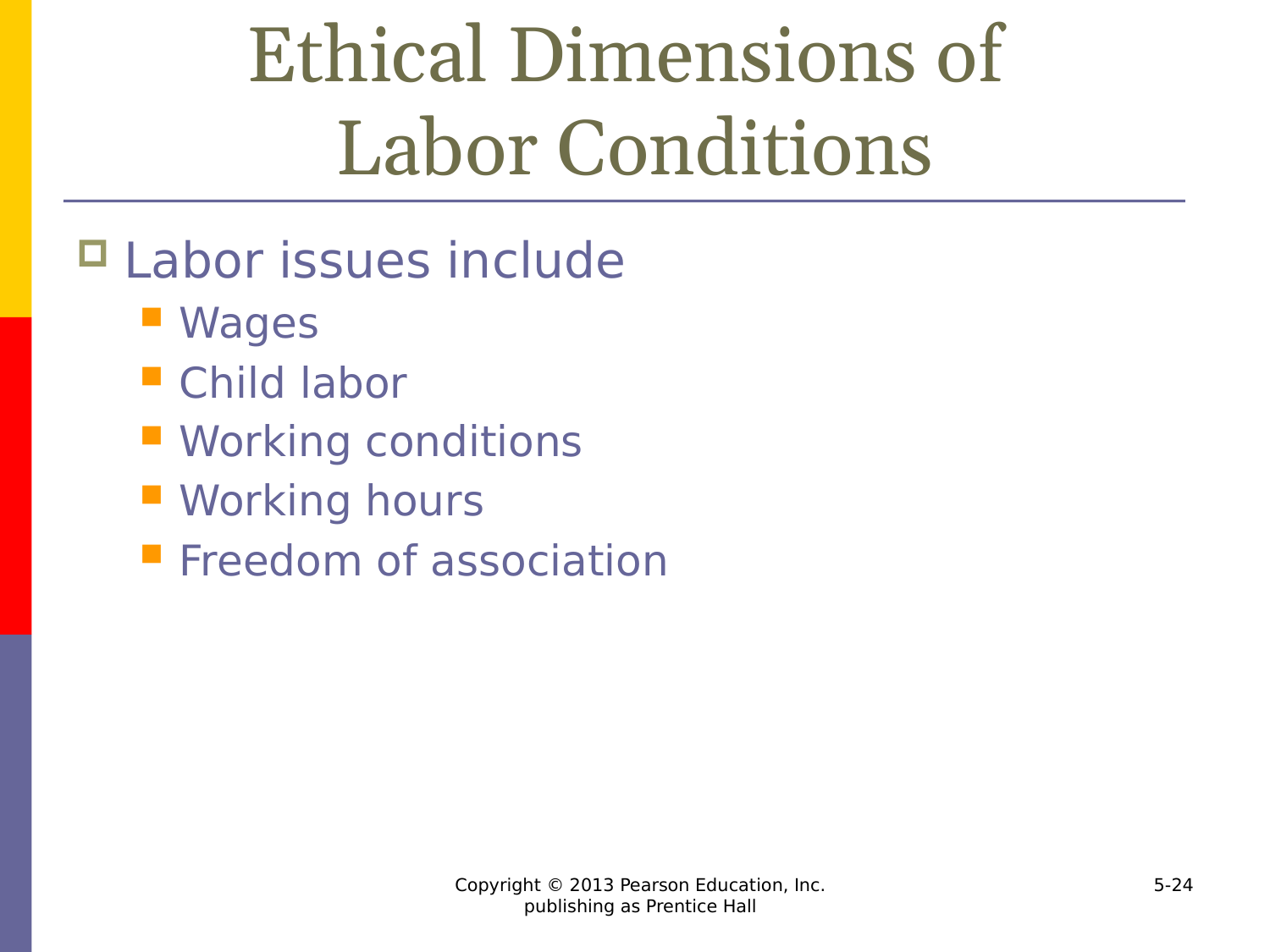

# Ethical Dimensions of Labor Conditions
Labor issues include
Wages
Child labor
Working conditions
Working hours
Freedom of association
Copyright © 2013 Pearson Education, Inc. publishing as Prentice Hall
5-24